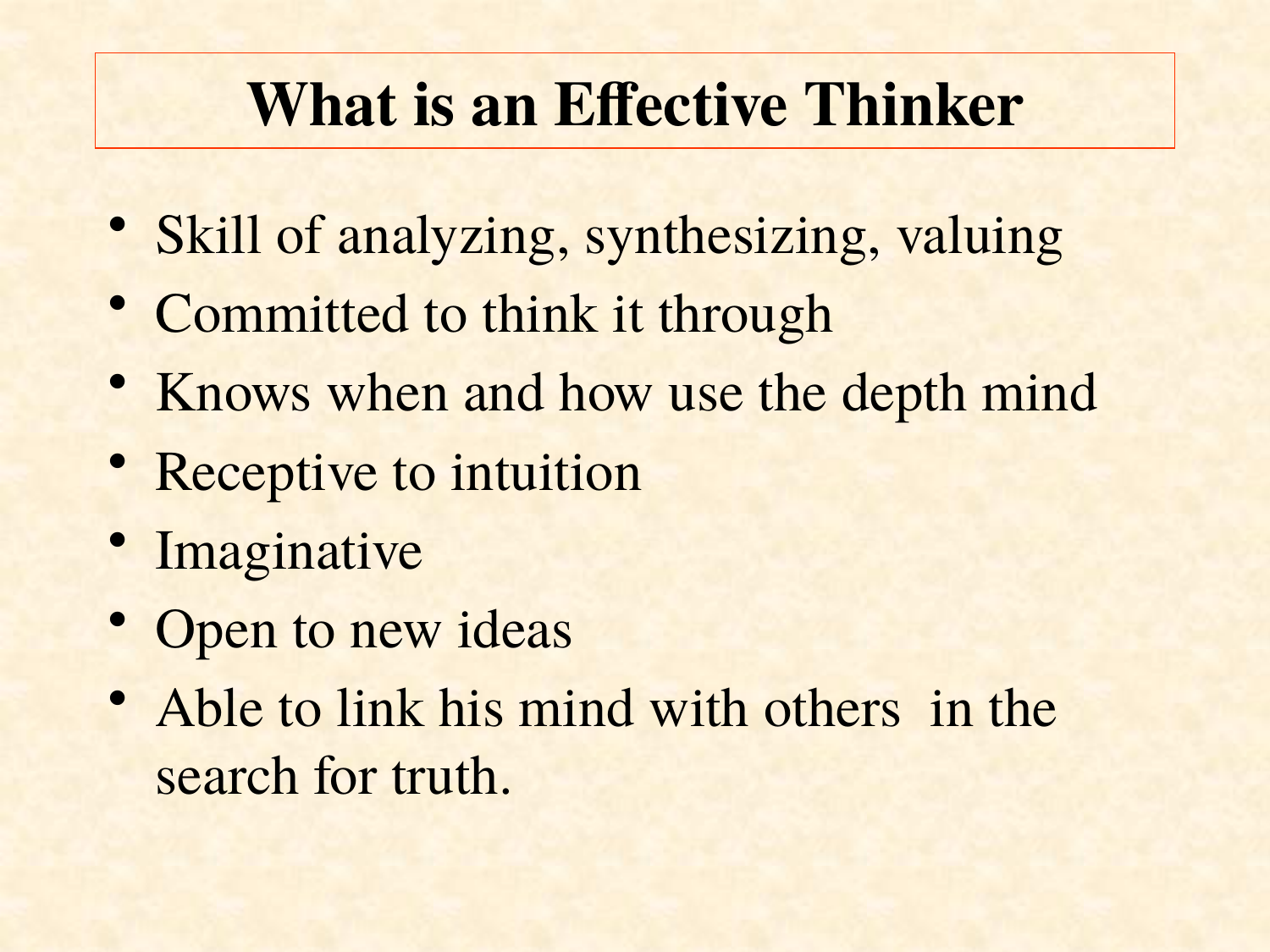

# What is an Effective Thinker
Skill of analyzing, synthesizing, valuing
Committed to think it through
Knows when and how use the depth mind
Receptive to intuition
Imaginative
Open to new ideas
Able to link his mind with others  in the  search for truth.